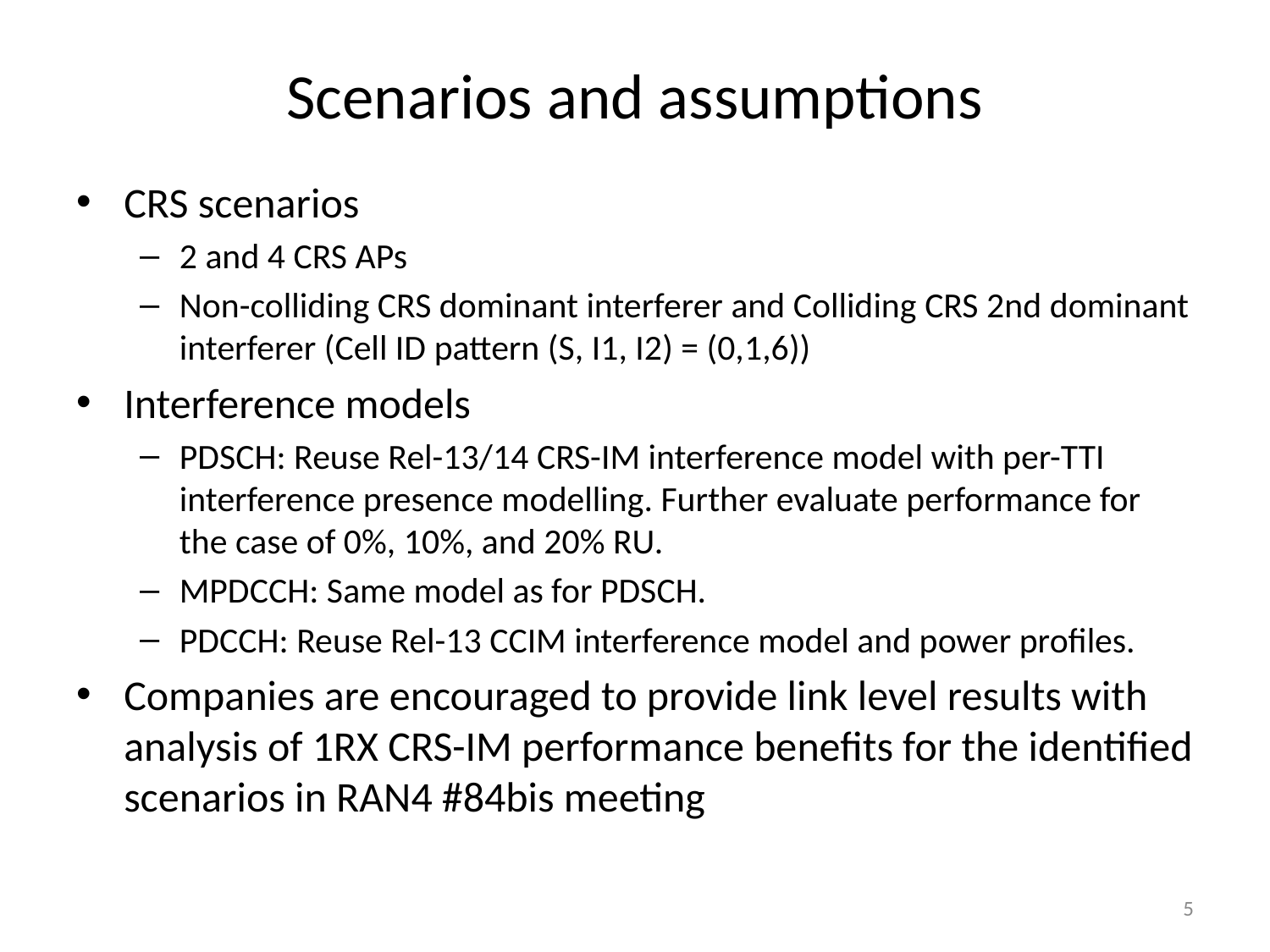

# Scenarios and assumptions
CRS scenarios
2 and 4 CRS APs
Non-colliding CRS dominant interferer and Colliding CRS 2nd dominant interferer (Cell ID pattern (S, I1, I2) = (0,1,6))
Interference models
PDSCH: Reuse Rel-13/14 CRS-IM interference model with per-TTI interference presence modelling. Further evaluate performance for the case of 0%, 10%, and 20% RU.
MPDCCH: Same model as for PDSCH.
PDCCH: Reuse Rel-13 CCIM interference model and power profiles.
Companies are encouraged to provide link level results with analysis of 1RX CRS-IM performance benefits for the identified scenarios in RAN4 #84bis meeting
5